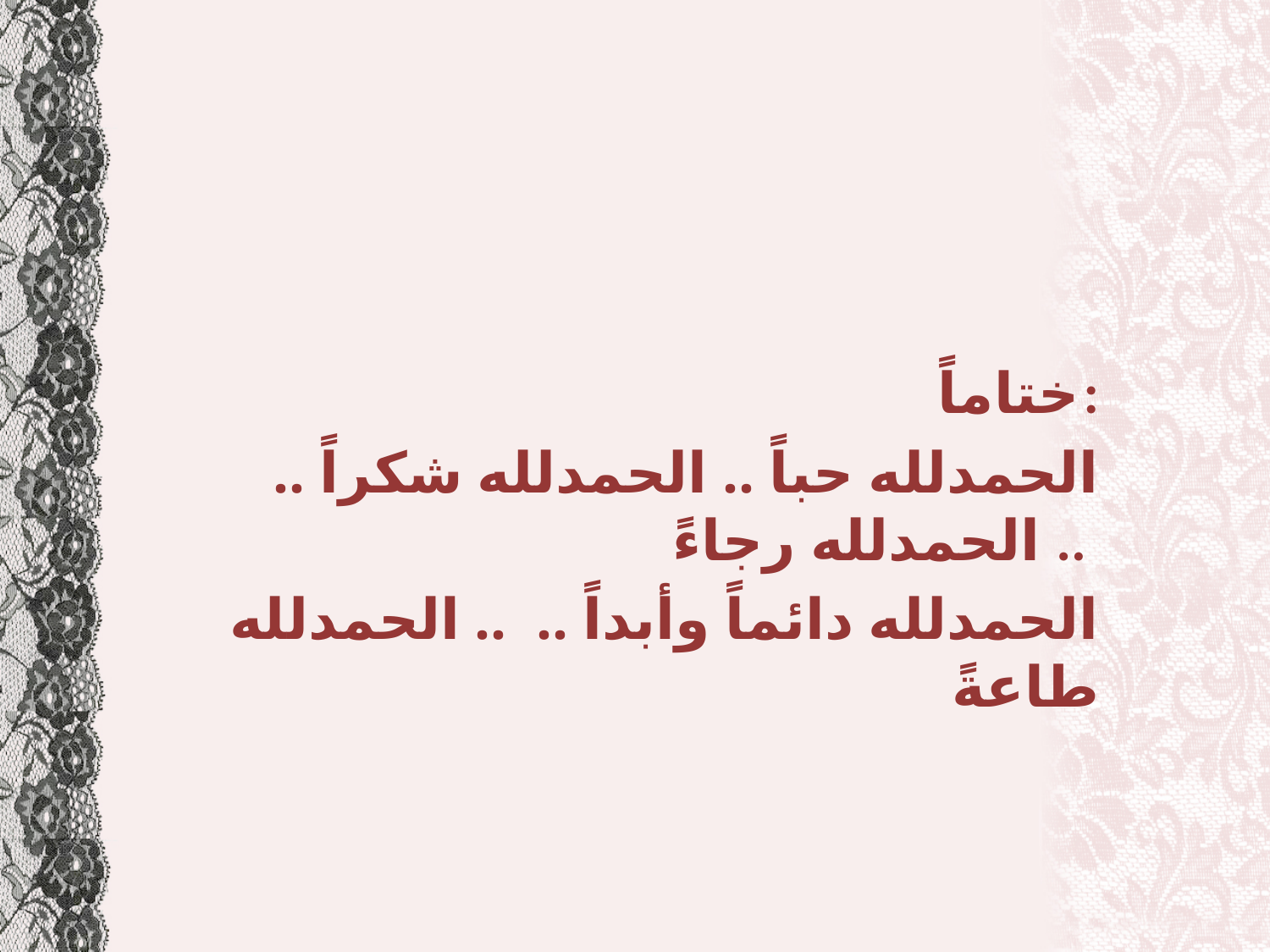

ختاماً:
الحمدلله حباً .. الحمدلله شكراً .. الحمدلله رجاءً ..
الحمدلله دائماً وأبداً ..  .. الحمدلله طاعةً